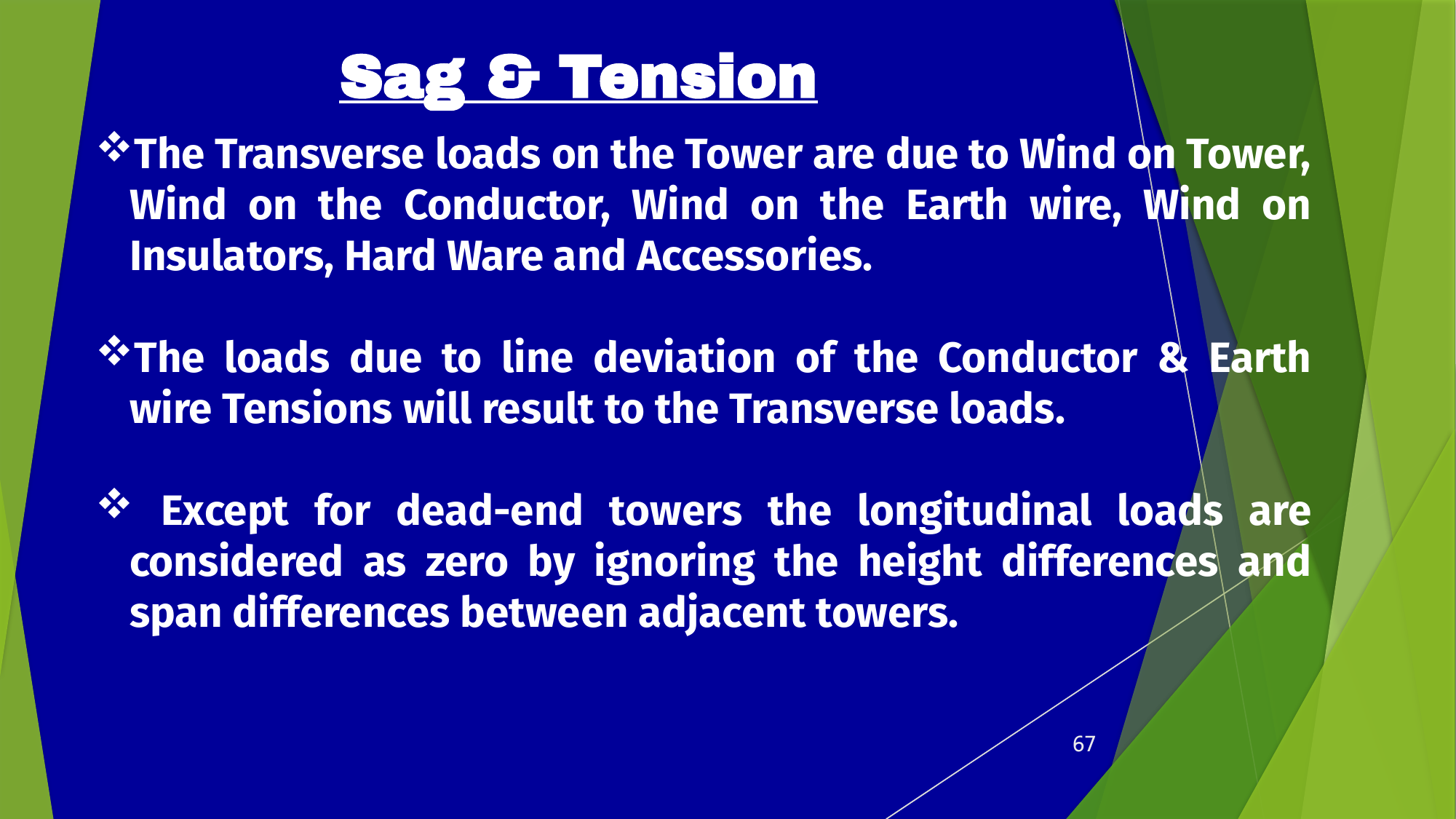

Sag & Tension
The Transverse loads on the Tower are due to Wind on Tower, Wind on the Conductor, Wind on the Earth wire, Wind on Insulators, Hard Ware and Accessories.

The loads due to line deviation of the Conductor & Earth wire Tensions will result to the Transverse loads.

 Except for dead-end towers the longitudinal loads are considered as zero by ignoring the height differences and span differences between adjacent towers.
67